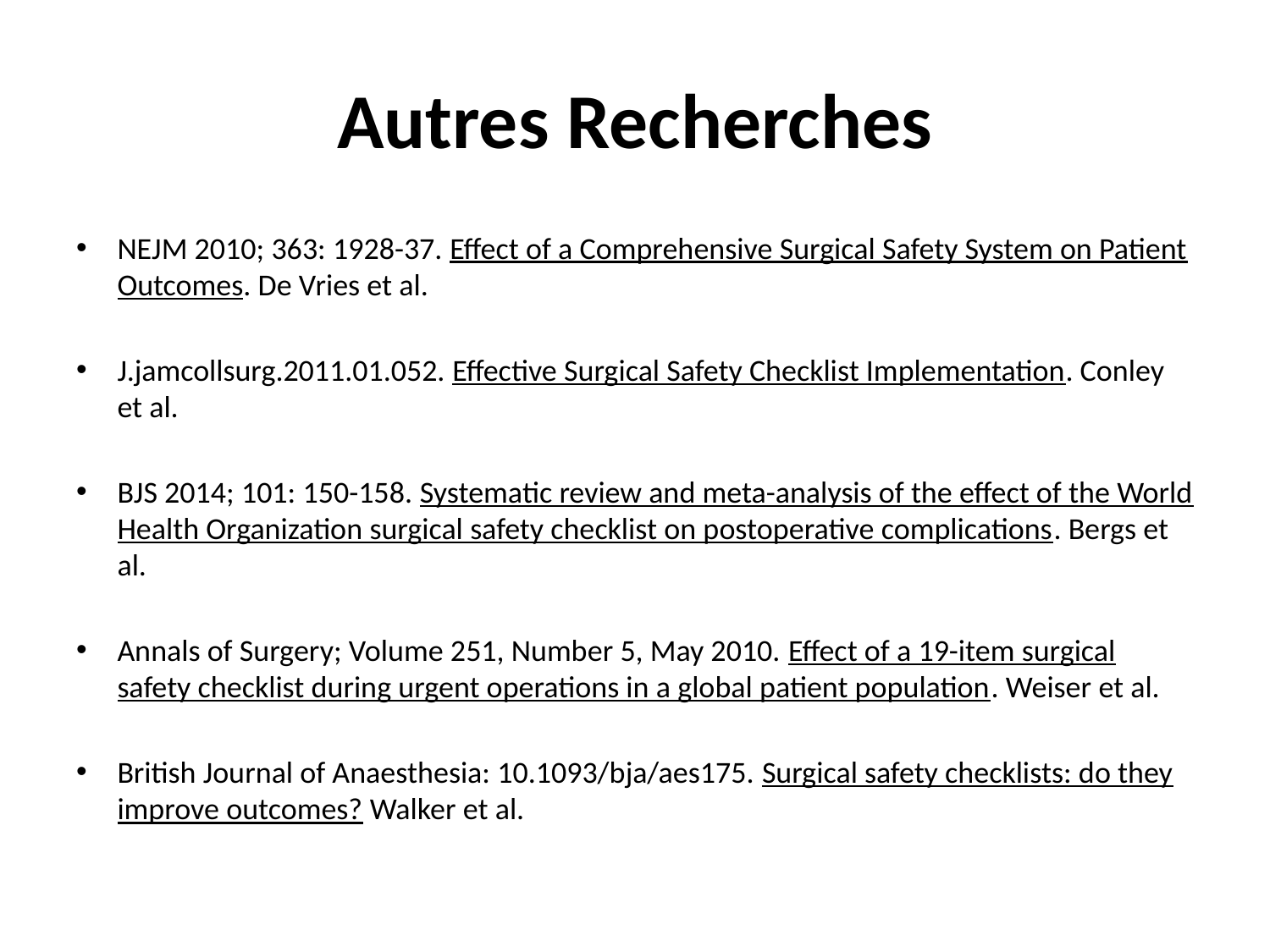

# Autres Recherches
NEJM 2010; 363: 1928-37. Effect of a Comprehensive Surgical Safety System on Patient Outcomes. De Vries et al.

J.jamcollsurg.2011.01.052. Effective Surgical Safety Checklist Implementation. Conley et al.

BJS 2014; 101: 150-158. Systematic review and meta-analysis of the effect of the World Health Organization surgical safety checklist on postoperative complications. Bergs et al.

Annals of Surgery; Volume 251, Number 5, May 2010. Effect of a 19-item surgical safety checklist during urgent operations in a global patient population. Weiser et al.

British Journal of Anaesthesia: 10.1093/bja/aes175. Surgical safety checklists: do they improve outcomes? Walker et al.